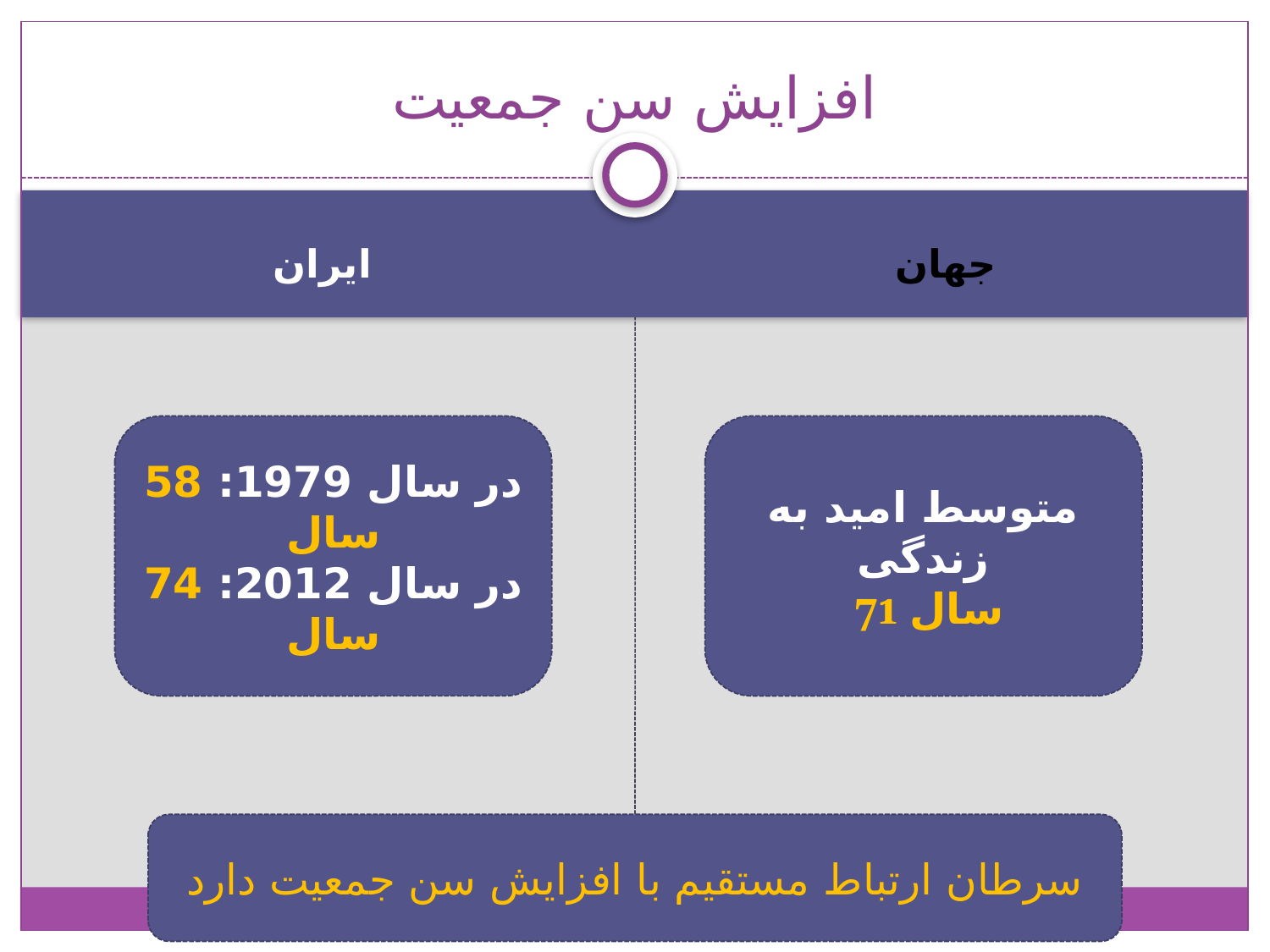

# افزایش سن جمعیت
ایران
جهان
در سال 1979: 58 سال
در سال 2012: 74 سال
متوسط امید به زندگی
 71 سال
سرطان ارتباط مستقیم با افزایش سن جمعیت دارد